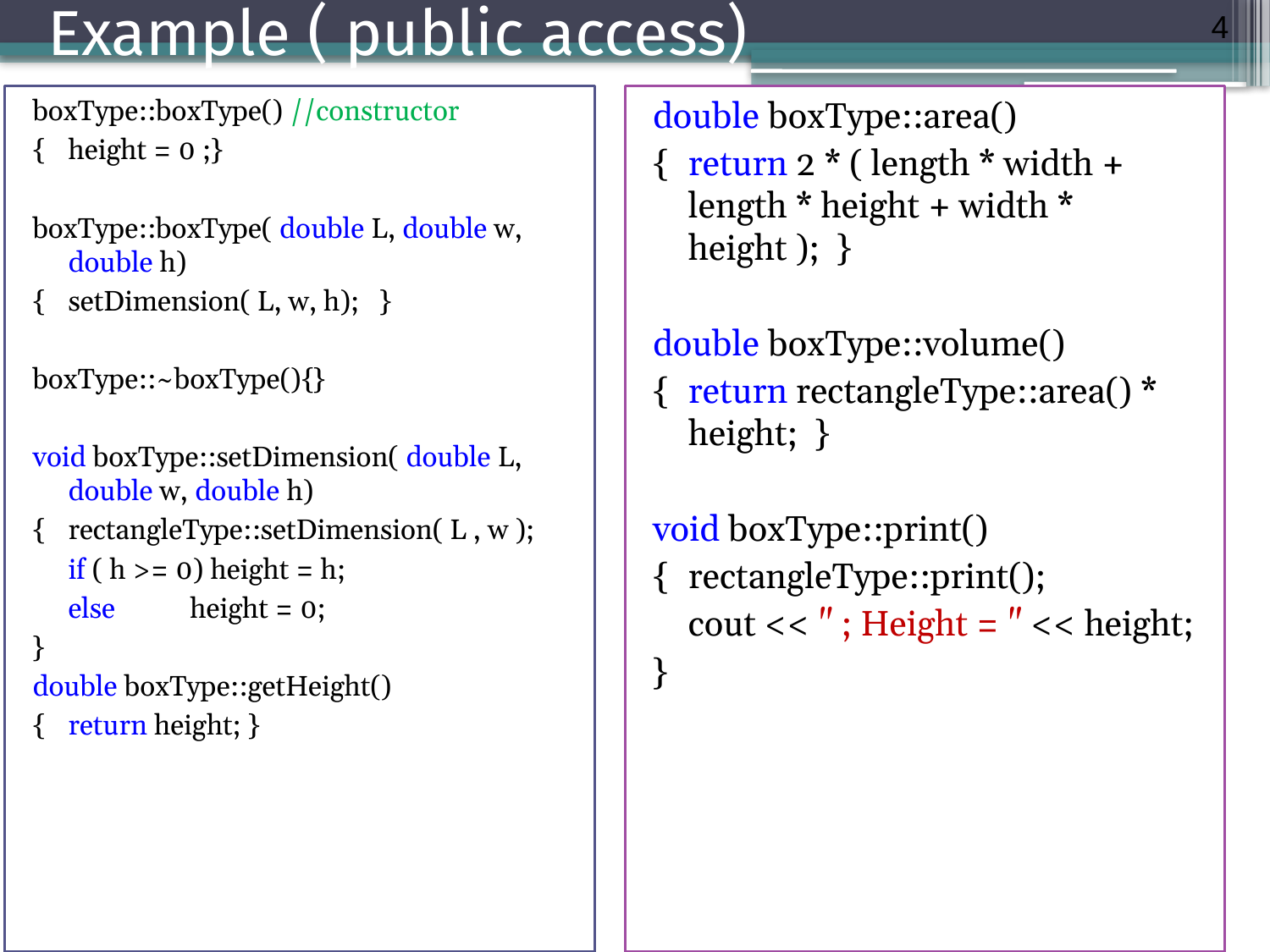

# Example ( public access)
4
boxType::boxType()‏ //constructor
{	height = 0 ;}

boxType::boxType( double L, double w, double h)‏
{	setDimension( L, w, h);   }

boxType::~boxType()‏{}

void boxType::setDimension( double L, double w, double h)‏
{	rectangleType::setDimension( L , w );
	if ( h >= 0)‏ height = h;
	else           height = 0;
}
double boxType::getHeight()‏
{	return height; }

double boxType::area()‏
{	return 2 * ( length * width + length * height + width * height );  }

double boxType::volume()‏
{	return rectangleType::area() * height;  }

void boxType::print()‏
{	rectangleType::print();
	cout << " ; Height = " << height;
}